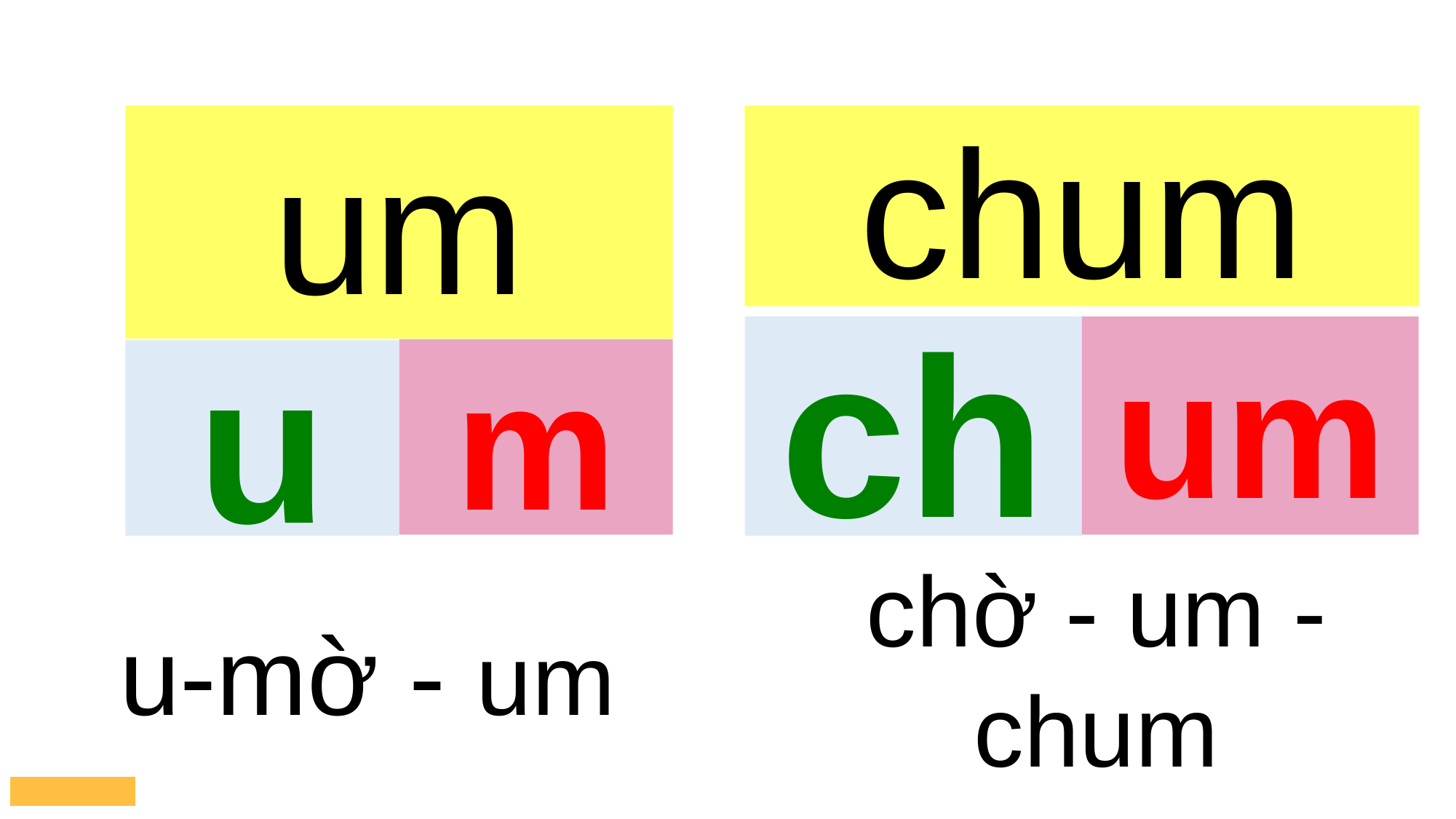

um
m

u

chum
ch
um
chờ - um - chum
u-mờ - um